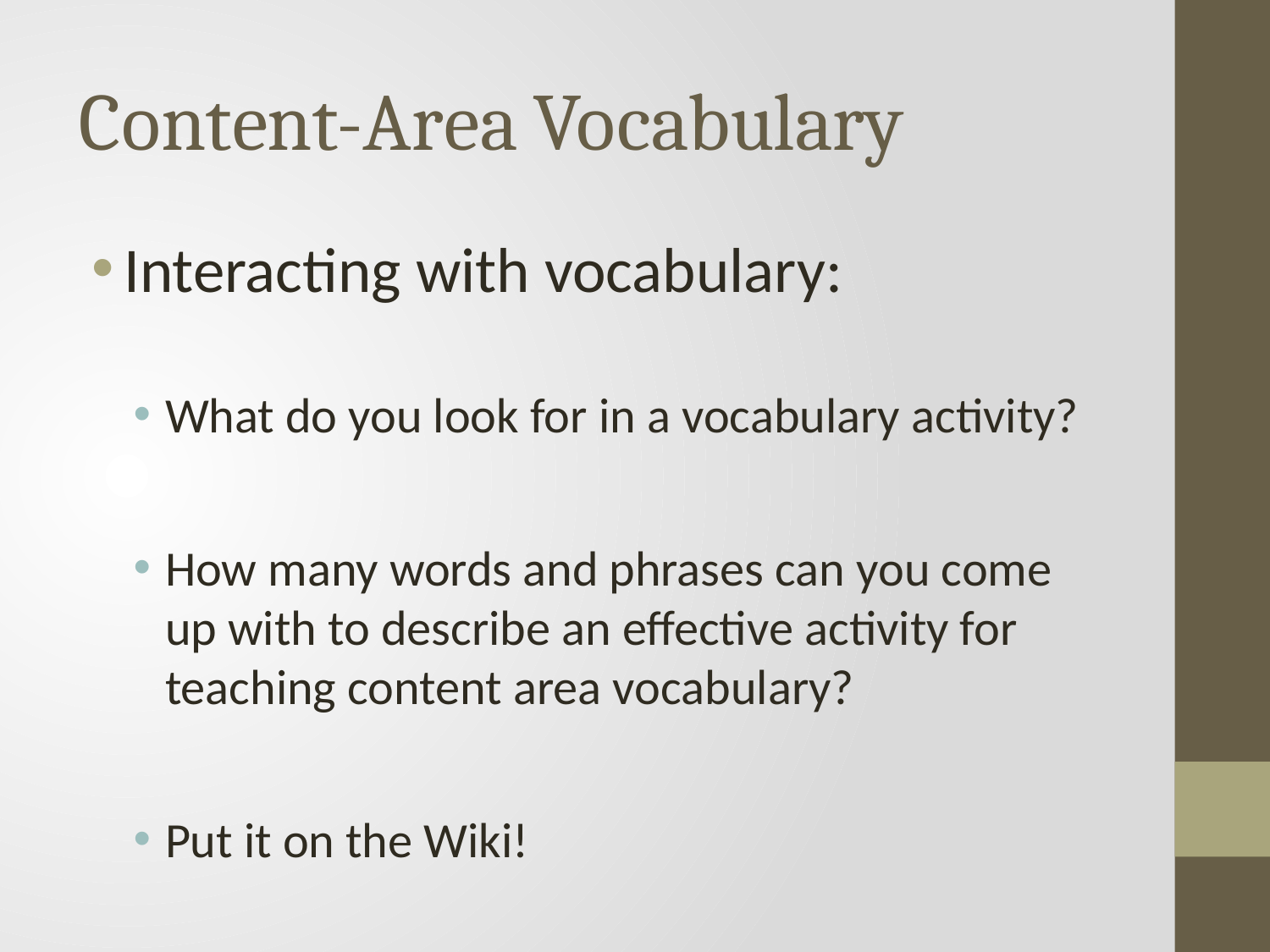

# Content-Area Vocabulary
Interacting with vocabulary:

What do you look for in a vocabulary activity?

How many words and phrases can you come up with to describe an effective activity for teaching content area vocabulary?

Put it on the Wiki!